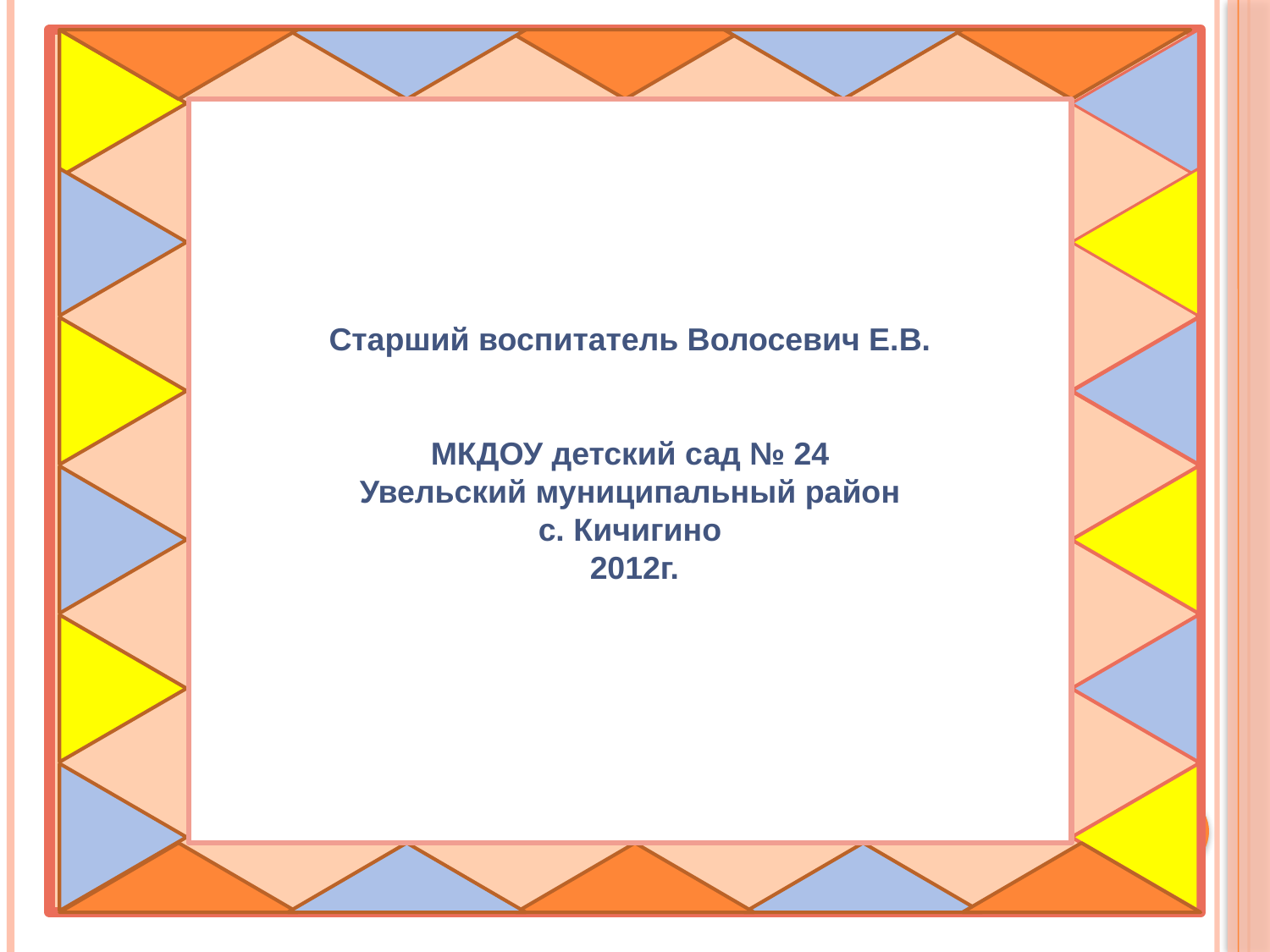

#

Старший воспитатель Волосевич Е.В.

МКДОУ детский сад № 24
Увельский муниципальный район
с. Кичигино
 2012г.